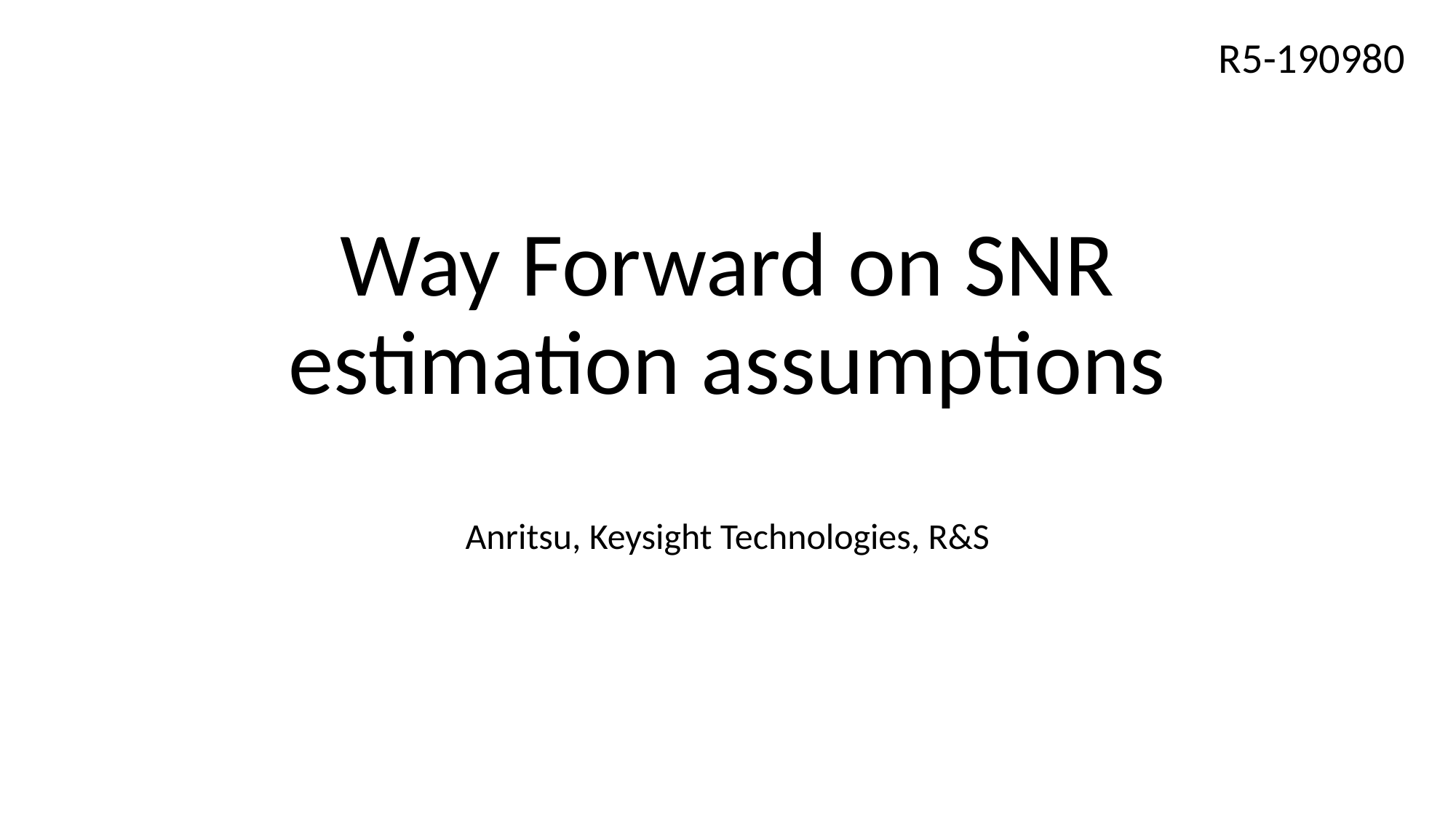

R5-190980
# Way Forward on SNR estimation assumptions
Anritsu, Keysight Technologies, R&S